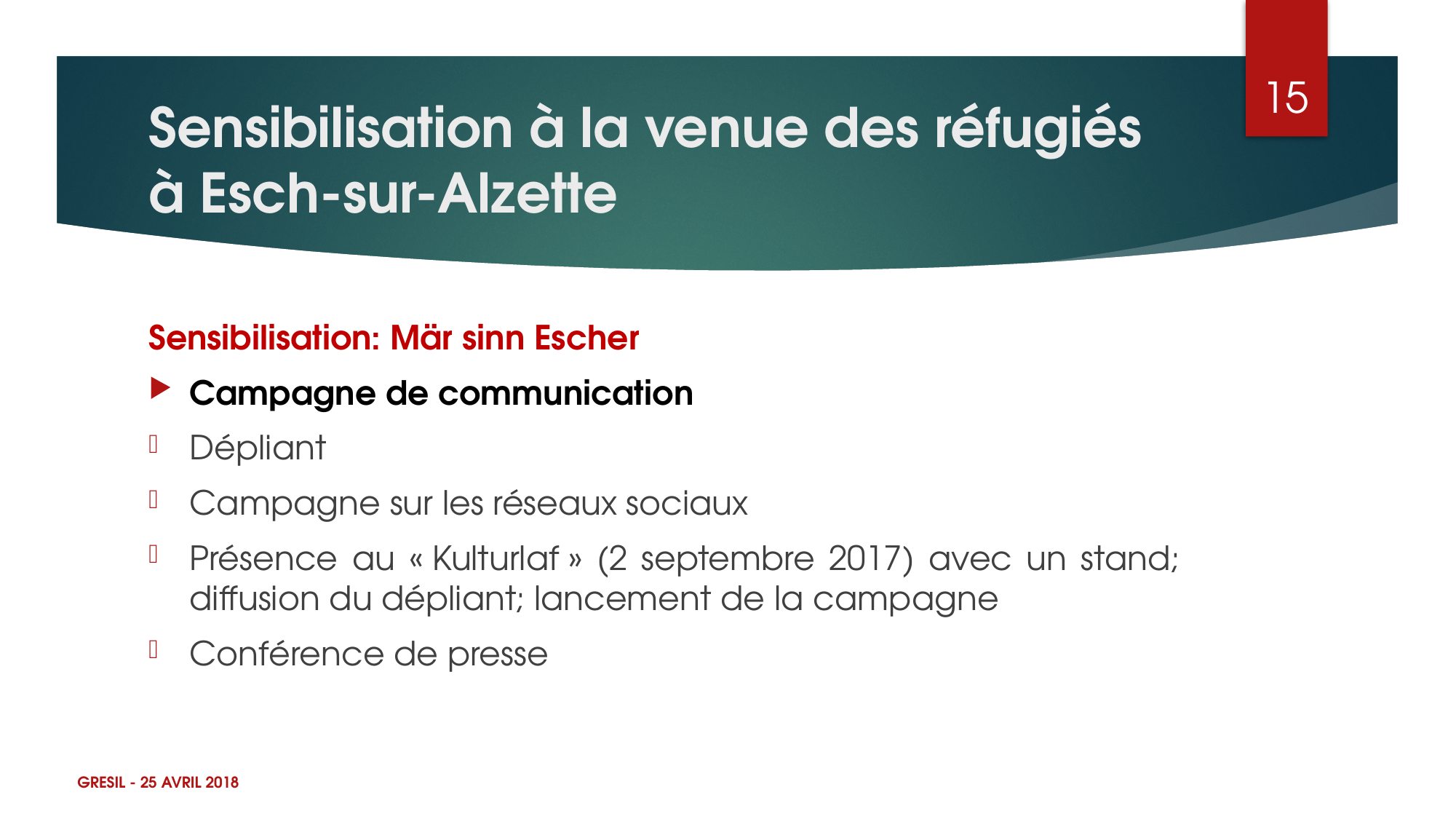

15
# Sensibilisation à la venue des réfugiés à Esch-sur-Alzette
Sensibilisation: Mär sinn Escher
Campagne de communication
Dépliant
Campagne sur les réseaux sociaux
Présence au « Kulturlaf » (2 septembre 2017) avec un stand; diffusion du dépliant; lancement de la campagne
Conférence de presse

GRESIL - 25 AVRIL 2018